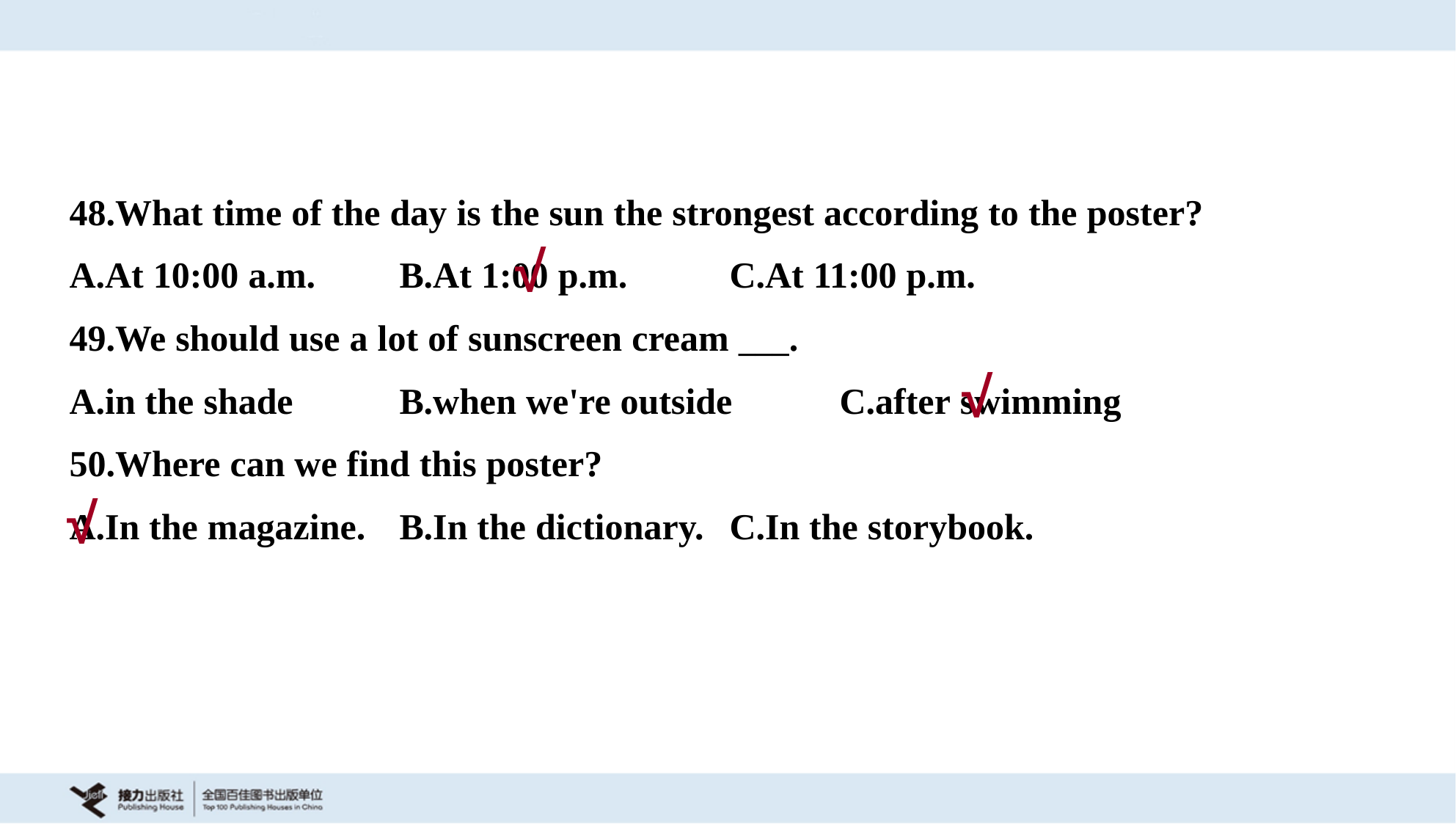

48.What time of the day is the sun the strongest according to the poster?
A.At 10:00 a.m.	B.At 1:00 p.m.	C.At 11:00 p.m.
√
49.We should use a lot of sunscreen cream ___.
A.in the shade	B.when we're outside	C.after swimming
√
50.Where can we find this poster?
A.In the magazine.	B.In the dictionary.	C.In the storybook.
√